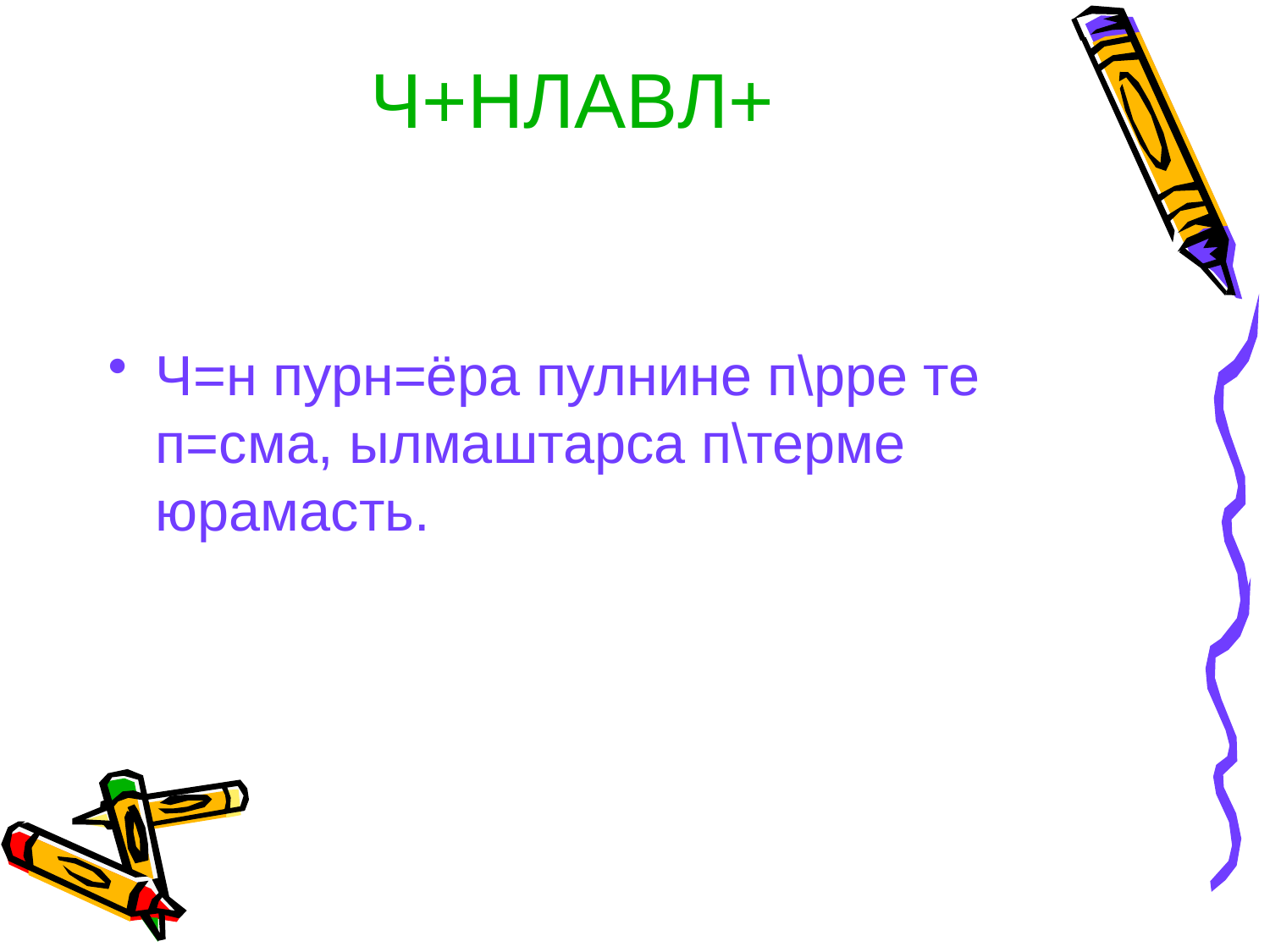

# Ч+НЛАВЛ+

Ч=н пурн=ёра пулнине п\рре те п=сма, ылмаштарса п\терме юрамасть.